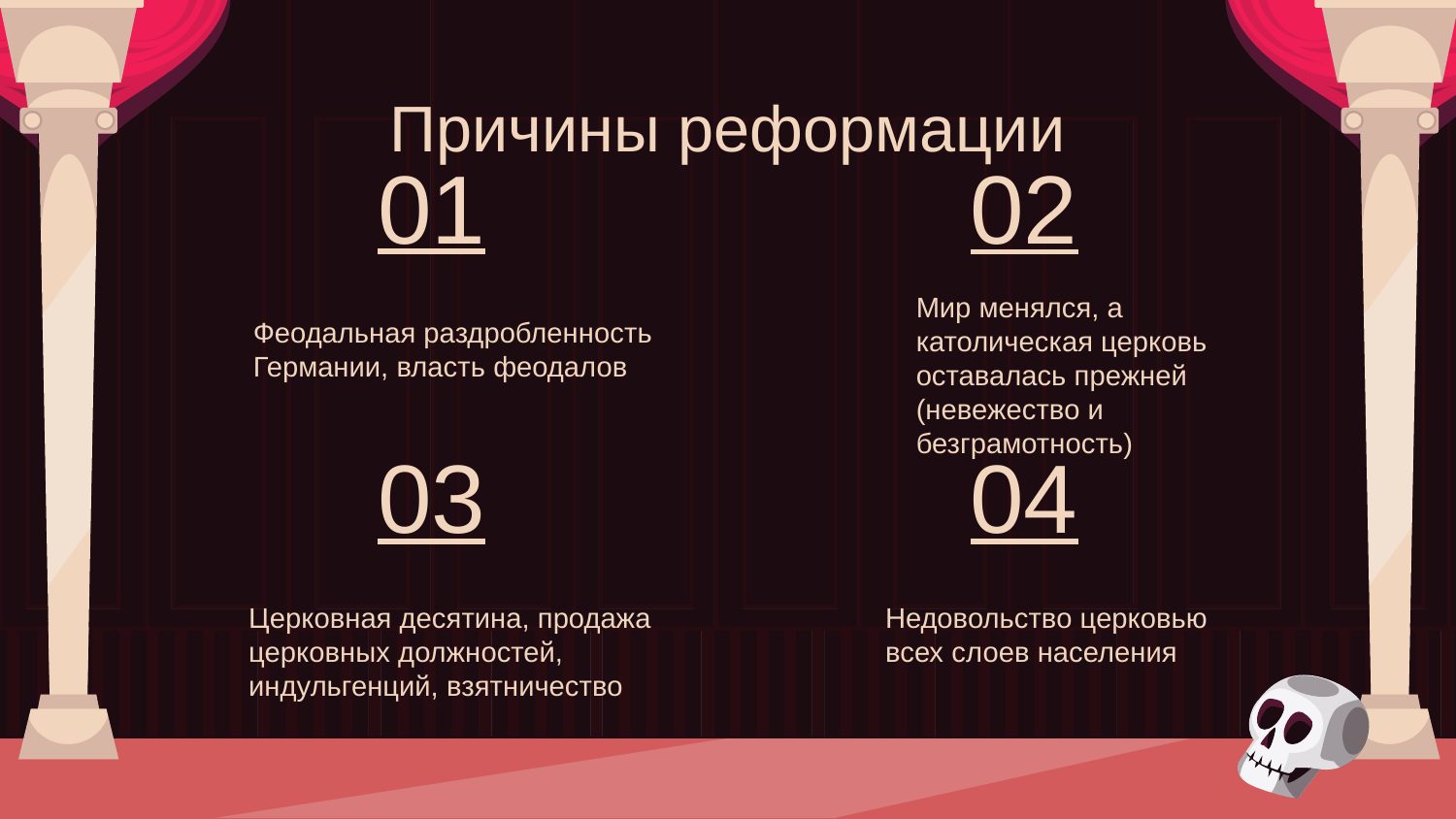

# Причины реформации
01
02
Мир менялся, а
католическая церковь
оставалась прежней
(невежество и
безграмотность)

Феодальная раздробленность Германии, власть феодалов

03
04
Церковная десятина, продажа
церковных должностей,
индульгенций, взятничество
Недовольство церковью
всех слоев населения